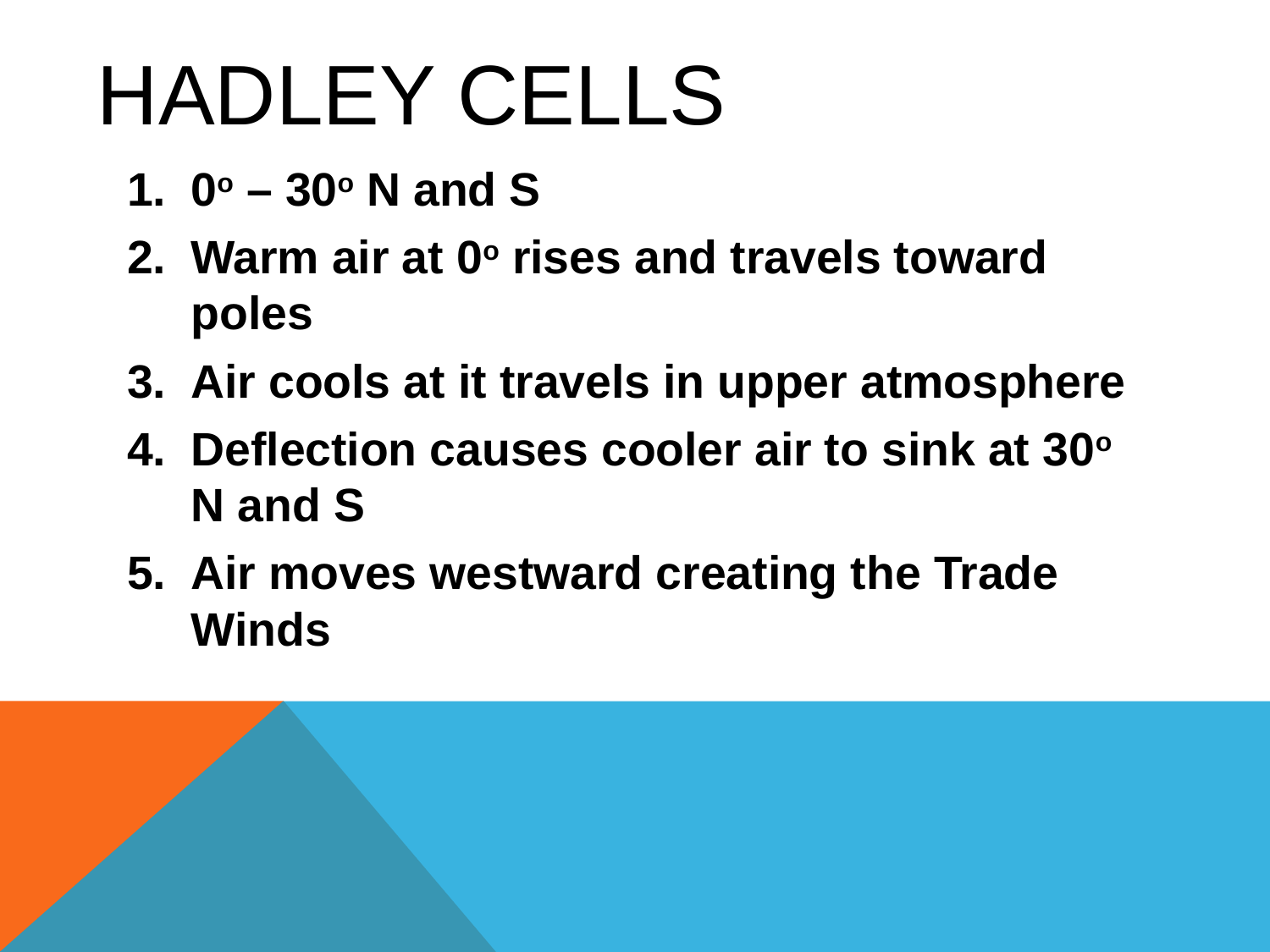

# Hadley cells
0o – 30o N and S
Warm air at 0o rises and travels toward poles
Air cools at it travels in upper atmosphere
Deflection causes cooler air to sink at 30o N and S
Air moves westward creating the Trade Winds